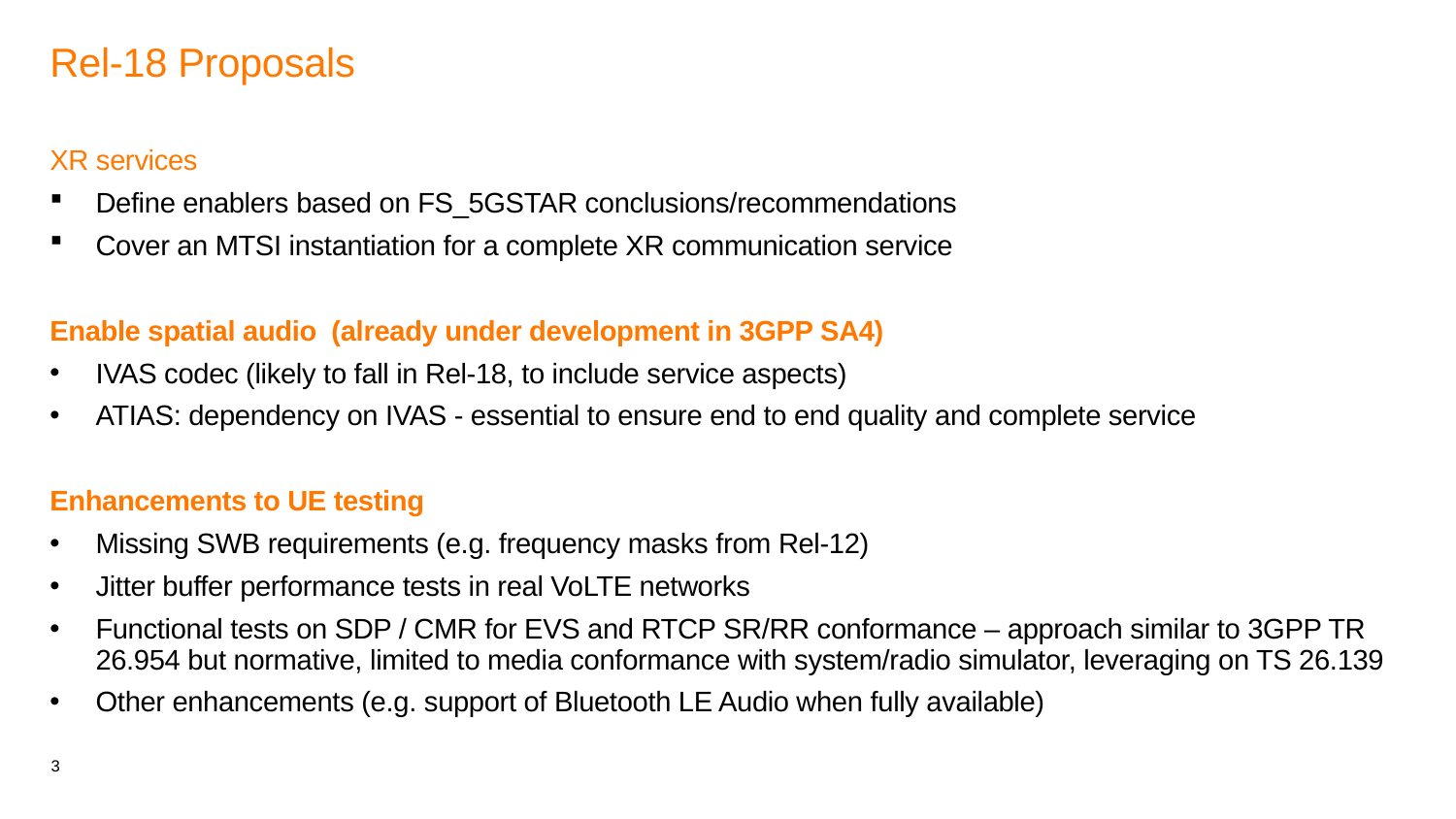

# Rel-18 Proposals
XR services
Define enablers based on FS_5GSTAR conclusions/recommendations
Cover an MTSI instantiation for a complete XR communication service

Enable spatial audio  (already under development in 3GPP SA4)
IVAS codec (likely to fall in Rel-18, to include service aspects)
ATIAS: dependency on IVAS - essential to ensure end to end quality and complete service

Enhancements to UE testing
Missing SWB requirements (e.g. frequency masks from Rel-12)
Jitter buffer performance tests in real VoLTE networks
Functional tests on SDP / CMR for EVS and RTCP SR/RR conformance – approach similar to 3GPP TR 26.954 but normative, limited to media conformance with system/radio simulator, leveraging on TS 26.139
Other enhancements (e.g. support of Bluetooth LE Audio when fully available)